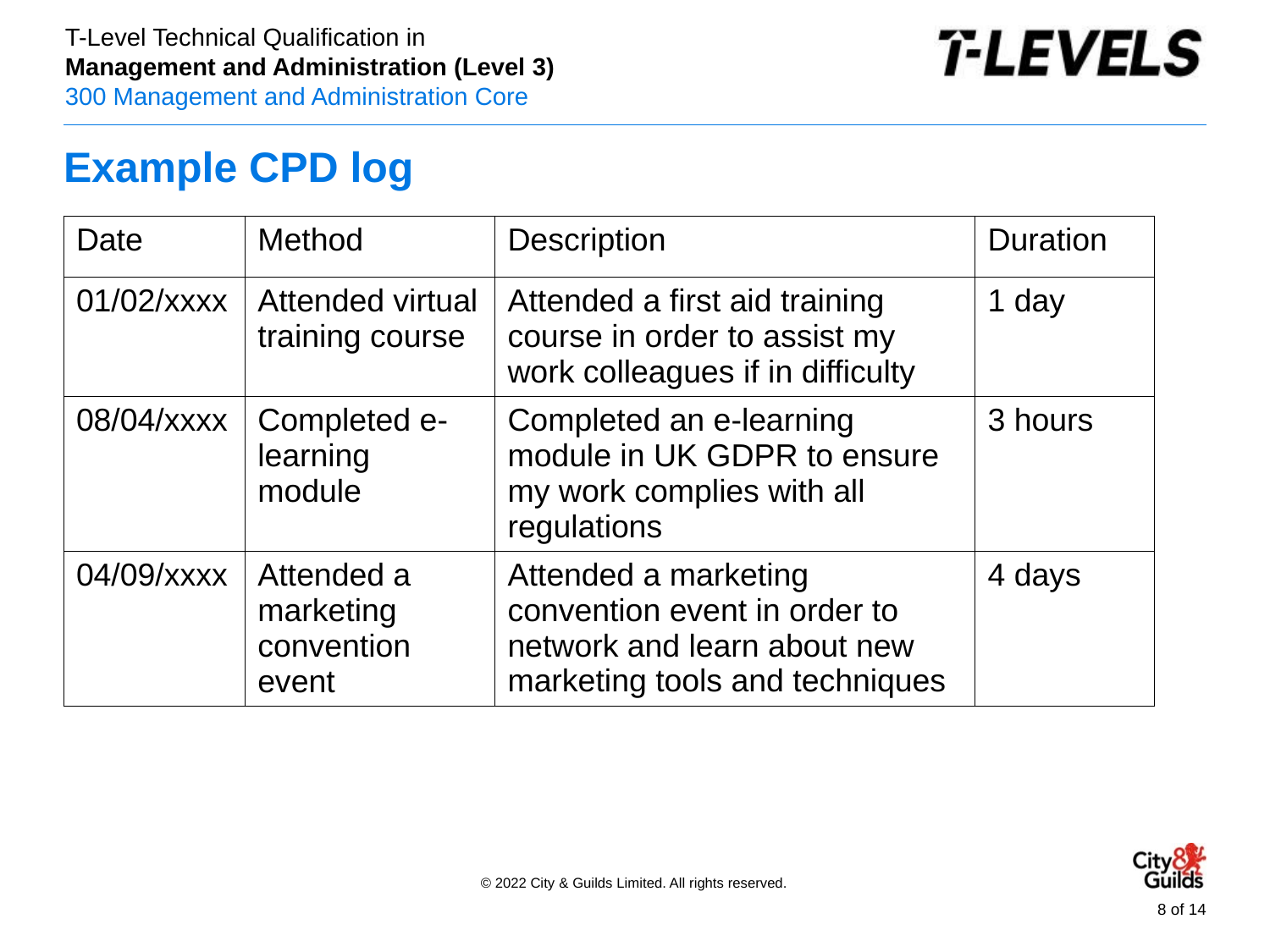

# Example CPD log
| Date | Method | Description | Duration |
| --- | --- | --- | --- |
| 01/02/xxxx | Attended virtual training course | Attended a first aid training course in order to assist my work colleagues if in difficulty | 1 day |
| 08/04/xxxx | Completed e-learning module | Completed an e-learning module in UK GDPR to ensure my work complies with all regulations | 3 hours |
| 04/09/xxxx | Attended a marketing convention event | Attended a marketing convention event in order to network and learn about new marketing tools and techniques | 4 days |